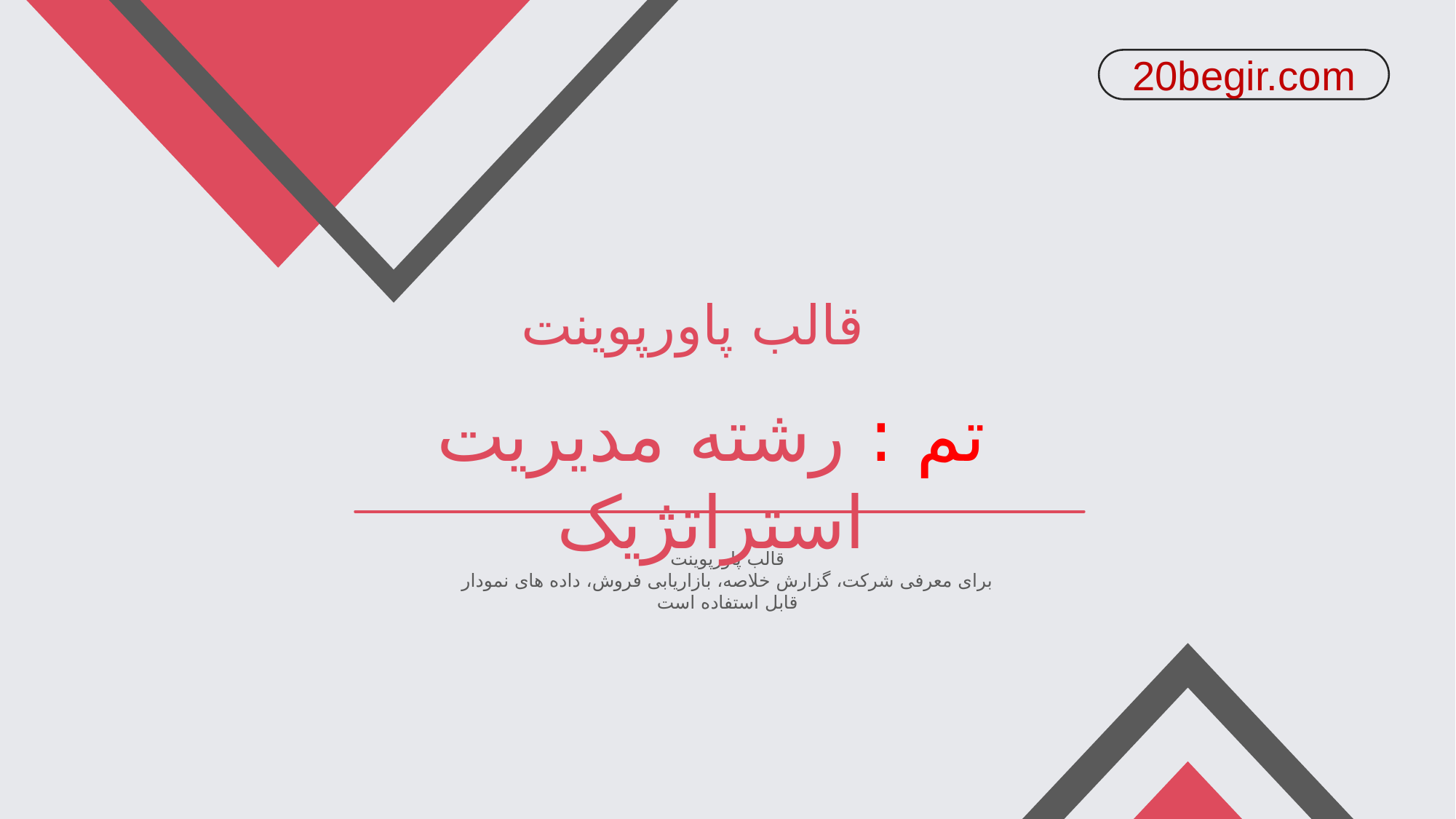

20begir.com
قالب پاورپوینت
تم : رشته مدیریت استراتژیک
قالب پاورپوینت
برای معرفی شرکت، گزارش خلاصه، بازاریابی فروش، داده های نمودار قابل استفاده است